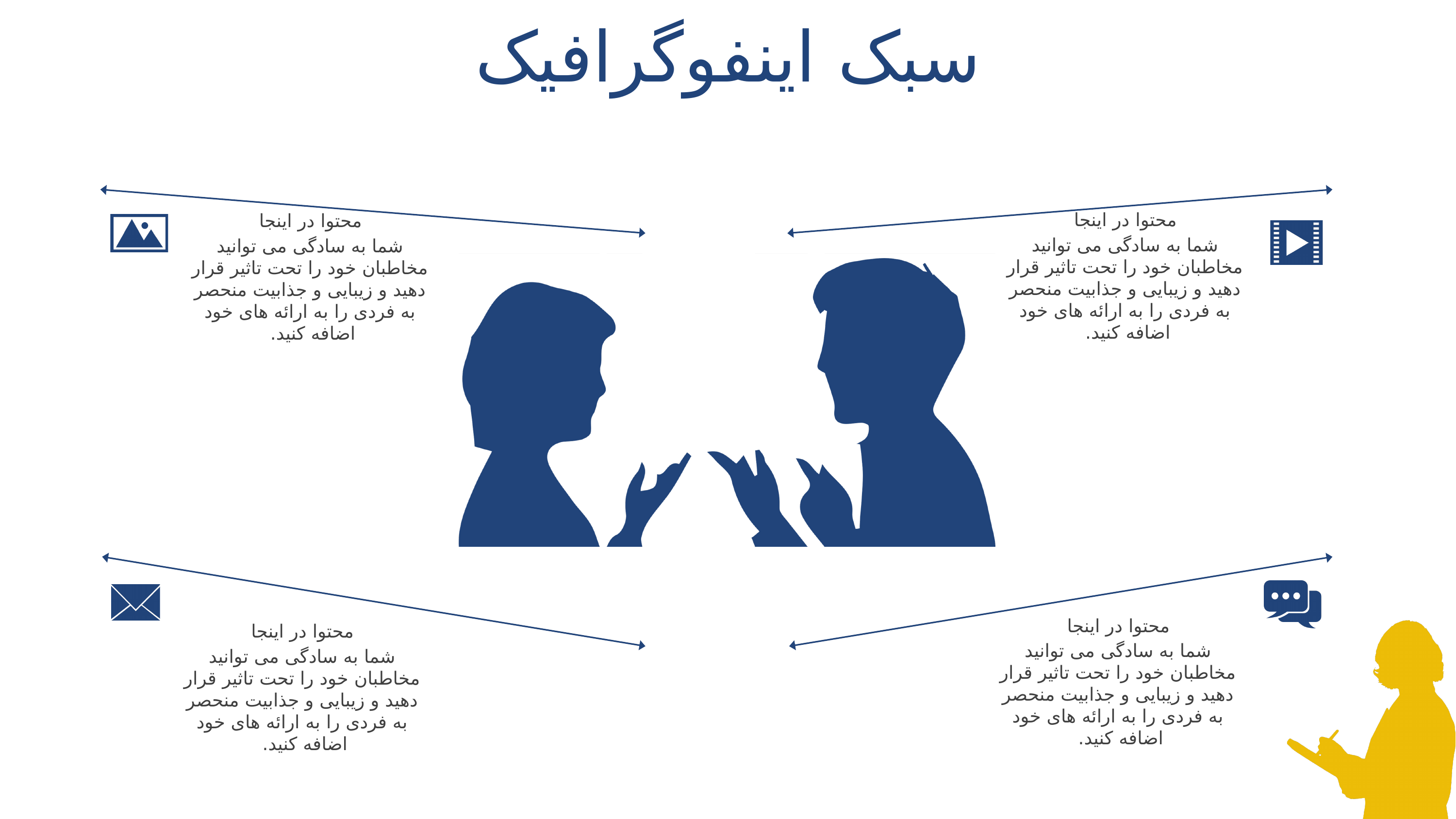

سبک اینفوگرافیک
محتوا در اینجا
محتوا در اینجا

شما به سادگی می توانید مخاطبان خود را تحت تاثیر قرار دهید و زیبایی و جذابیت منحصر به فردی را به ارائه های خود اضافه کنید.
شما به سادگی می توانید مخاطبان خود را تحت تاثیر قرار دهید و زیبایی و جذابیت منحصر به فردی را به ارائه های خود اضافه کنید.

محتوا در اینجا
محتوا در اینجا

شما به سادگی می توانید مخاطبان خود را تحت تاثیر قرار دهید و زیبایی و جذابیت منحصر به فردی را به ارائه های خود اضافه کنید.
شما به سادگی می توانید مخاطبان خود را تحت تاثیر قرار دهید و زیبایی و جذابیت منحصر به فردی را به ارائه های خود اضافه کنید.